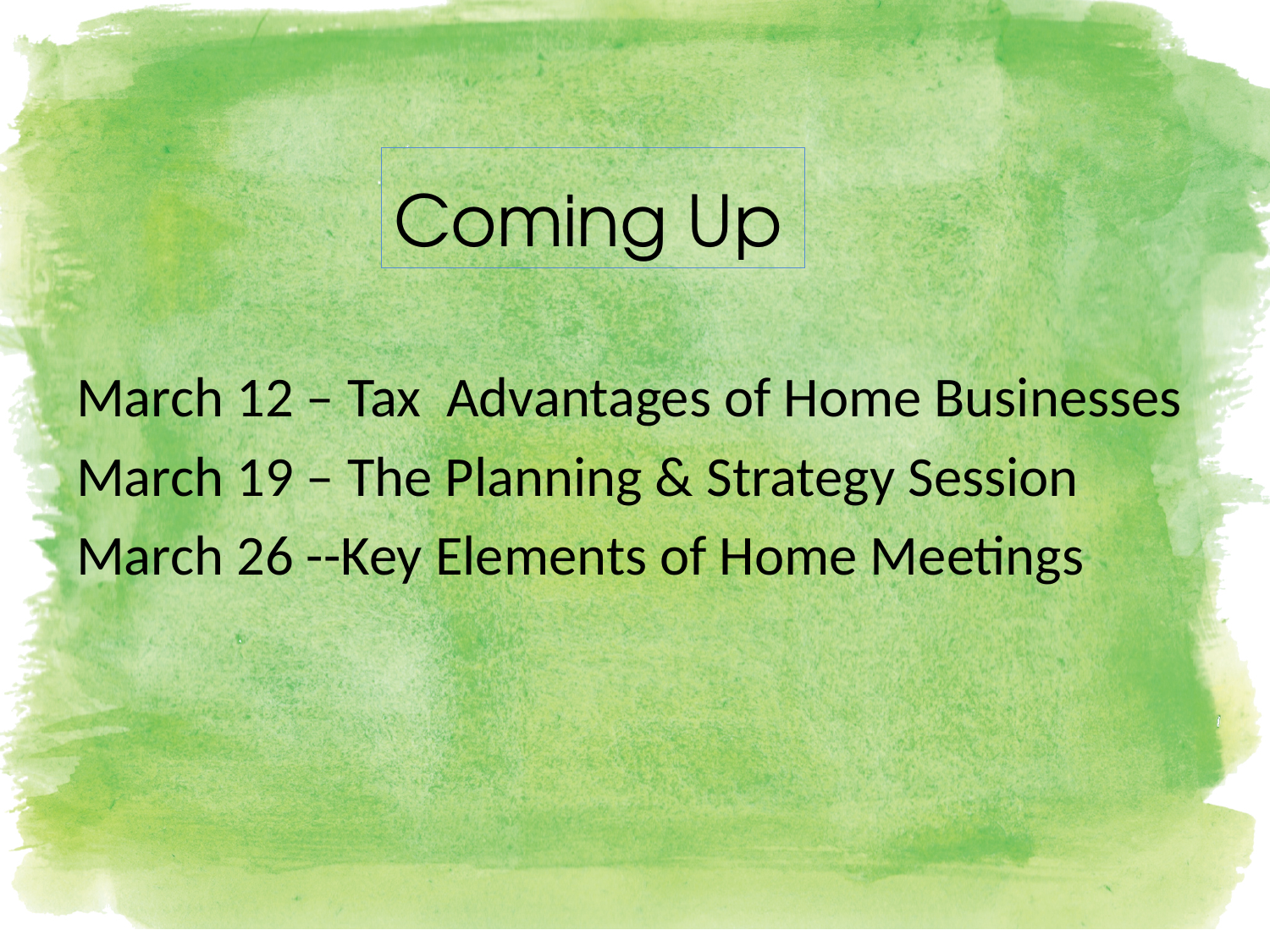

# Coming Up
March 12 – Tax  Advantages of Home Businesses
March 19 – The Planning & Strategy Session
March 26 --Key Elements of Home Meetings